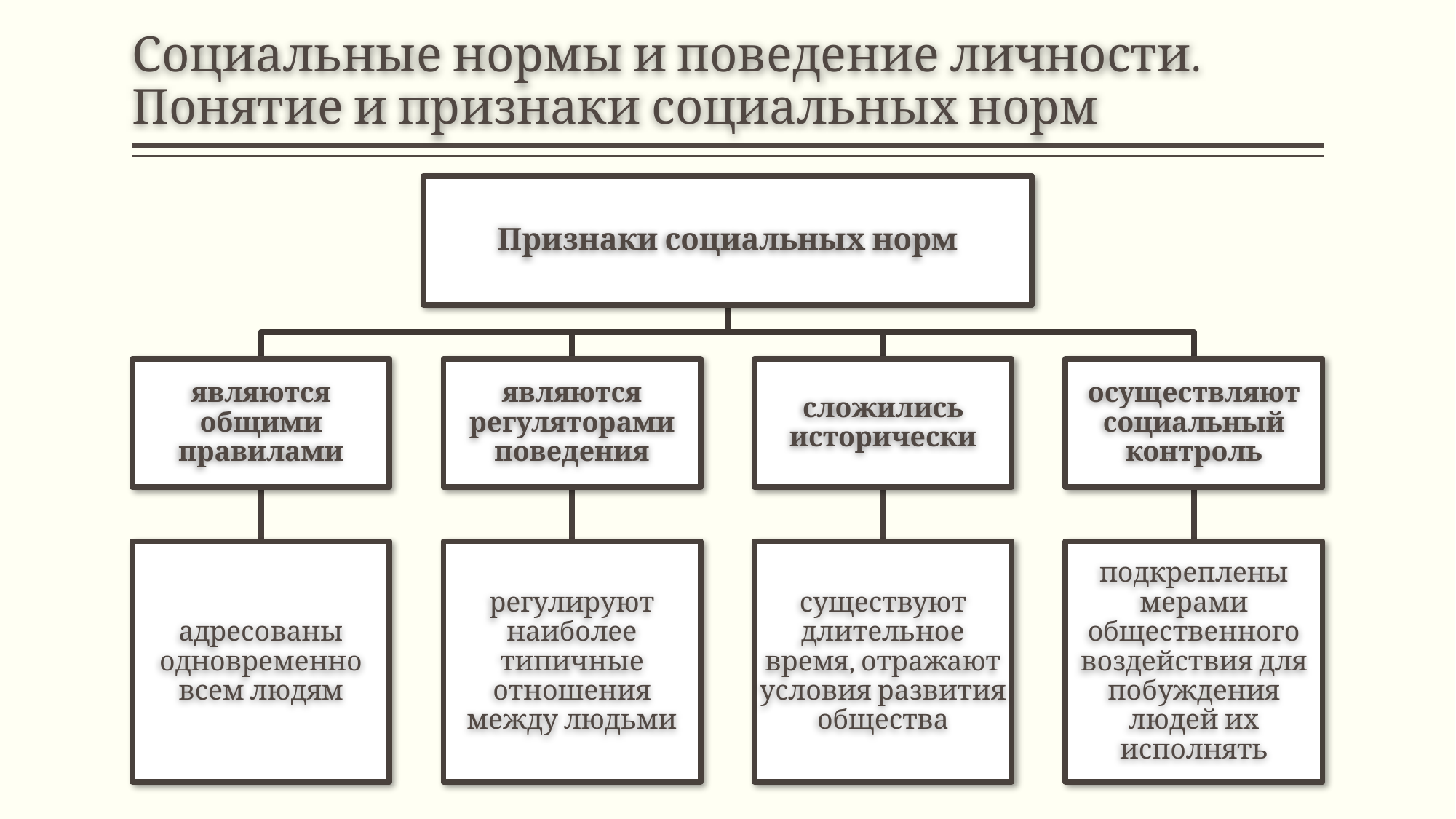

# Социальные нормы и поведение личности. Понятие и признаки социальных норм

Признаки социальных норм

являются общими правилами

являются регуляторами поведения

сложились исторически

осуществляют социальный контроль

адресованы одновременно всем людям

регулируют наиболее типичные отношения между людьми

существуют длительное время, отражают условия развития общества

подкреплены мерами общественного воздействия для побуждения людей их исполнять